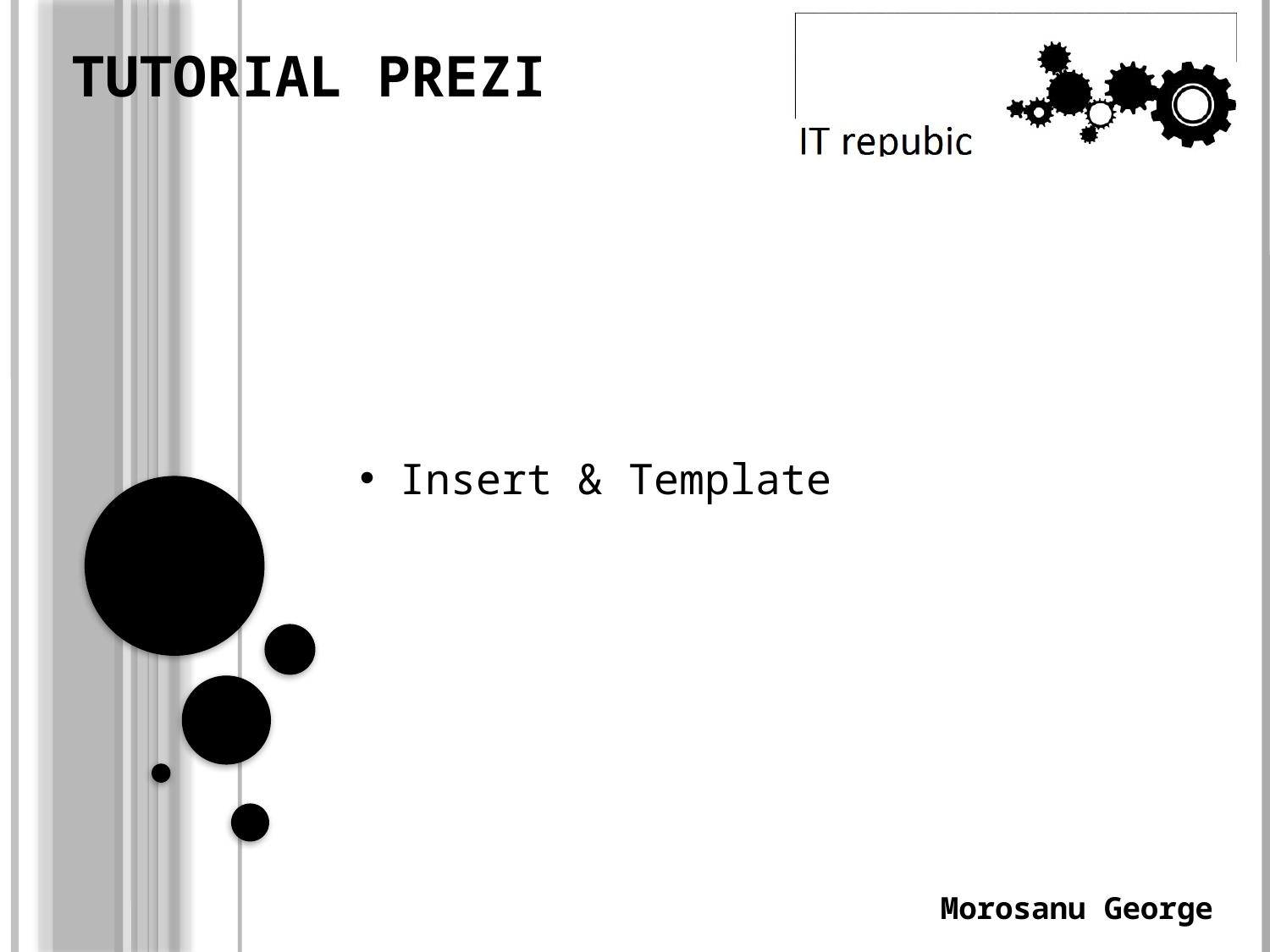

# Tutorial PREZI
 Insert & Template
Morosanu George